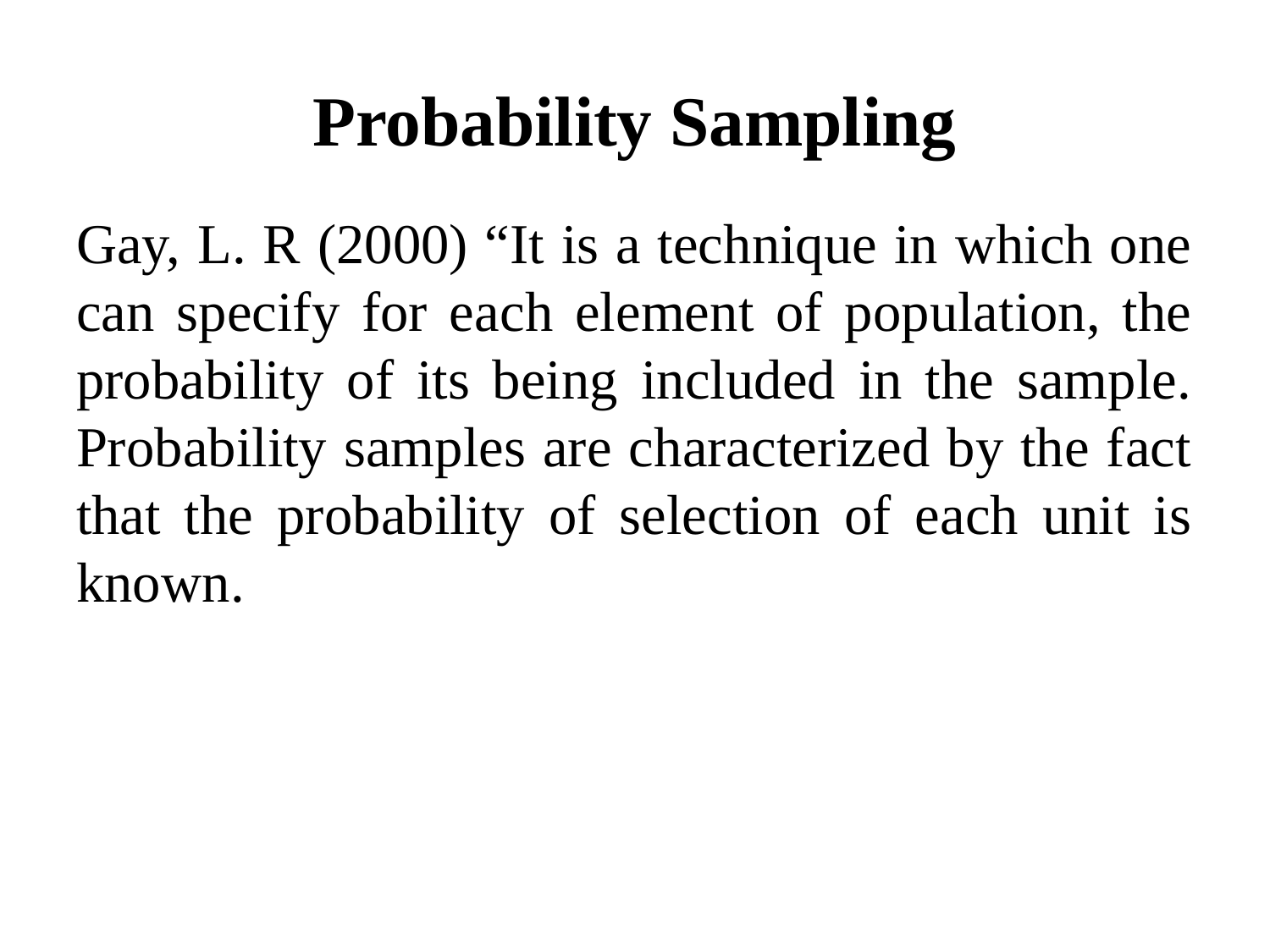

# Probability Sampling
Gay, L. R (2000) “It is a technique in which one can specify for each element of population, the probability of its being included in the sample. Probability samples are characterized by the fact that the probability of selection of each unit is known.